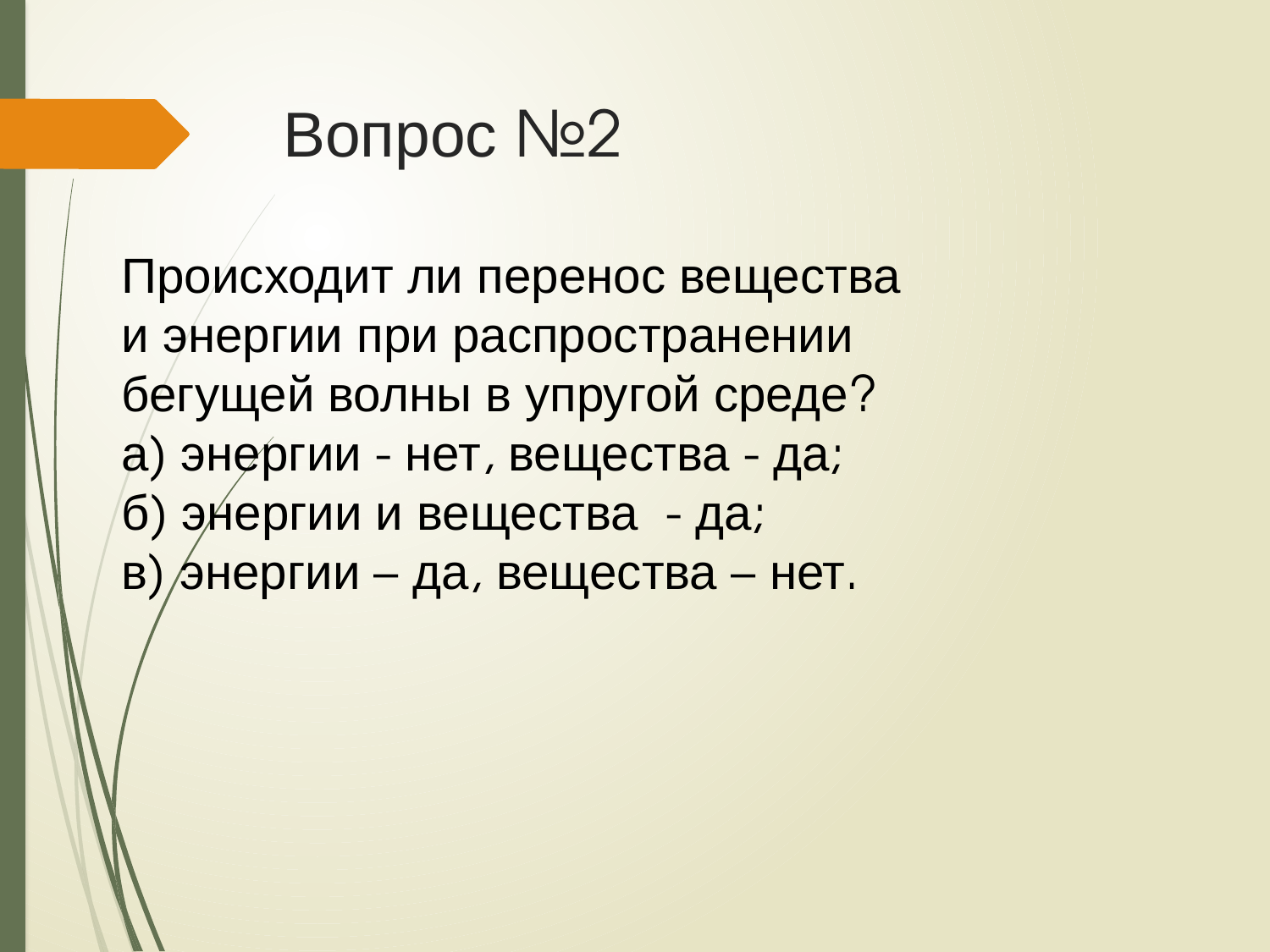

# Вопрос №2
Происходит ли перенос вещества и энергии при распространении бегущей волны в упругой среде?
а) энергии - нет, вещества - да;
б) энергии и вещества  - да;
в) энергии – да, вещества – нет.